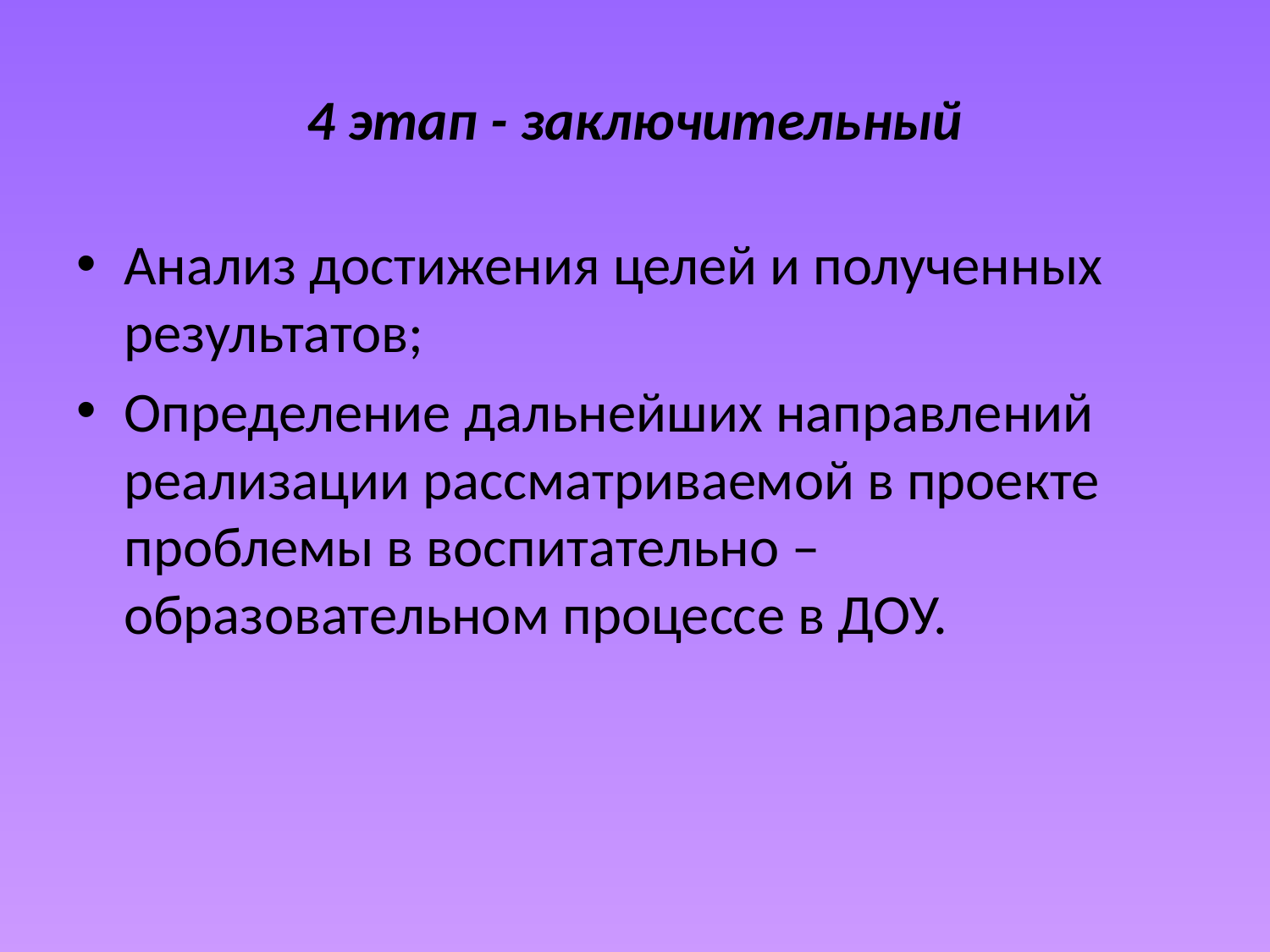

# 4 этап - заключительный
Анализ достижения целей и полученных результатов;
Определение дальнейших направлений реализации рассматриваемой в проекте проблемы в воспитательно – образовательном процессе в ДОУ.